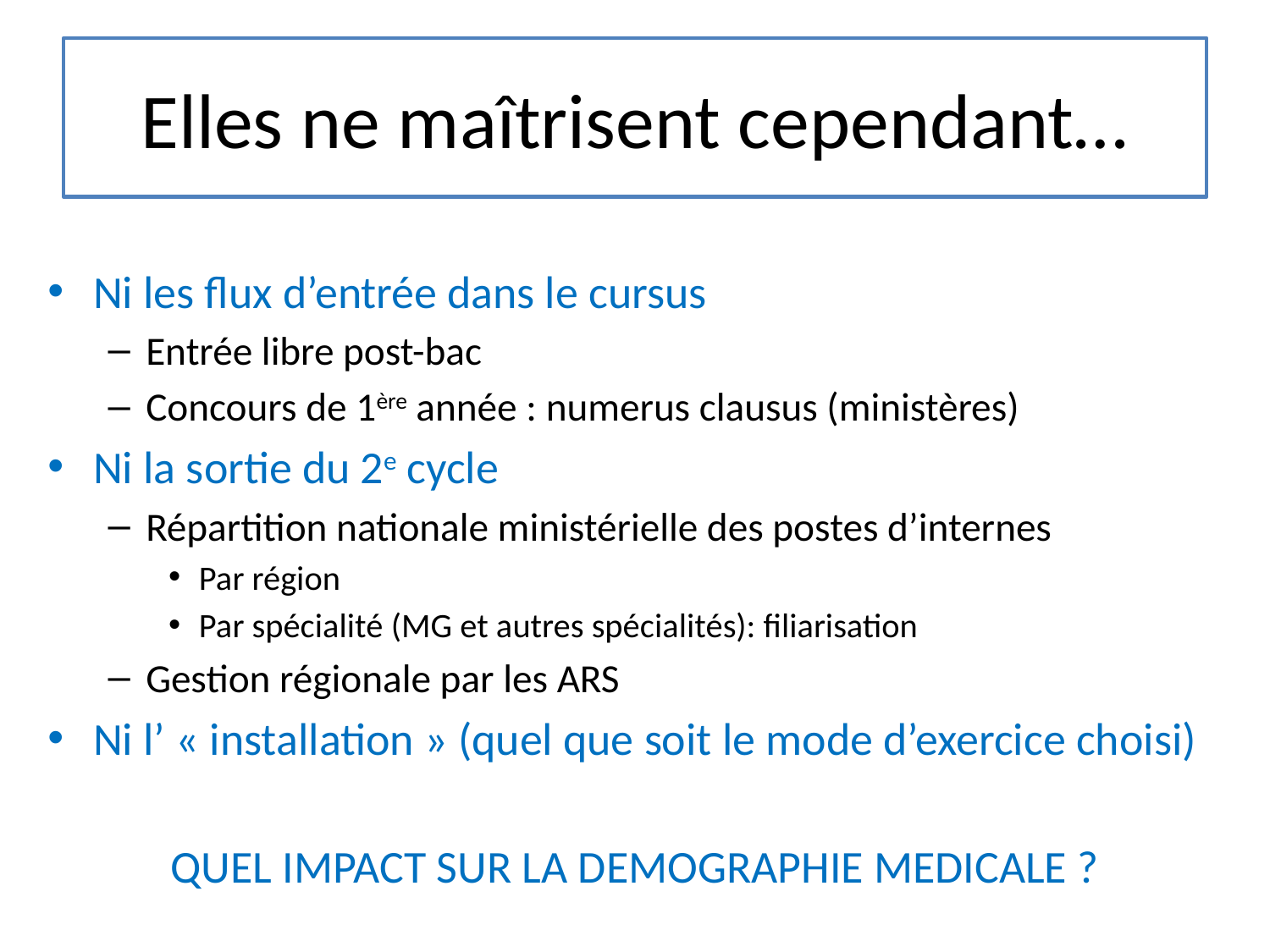

# Elles ne maîtrisent cependant…
Ni les flux d’entrée dans le cursus
Entrée libre post-bac
Concours de 1ère année : numerus clausus (ministères)
Ni la sortie du 2e cycle
Répartition nationale ministérielle des postes d’internes
Par région
Par spécialité (MG et autres spécialités): filiarisation
Gestion régionale par les ARS
Ni l’ « installation » (quel que soit le mode d’exercice choisi)

QUEL IMPACT SUR LA DEMOGRAPHIE MEDICALE ?